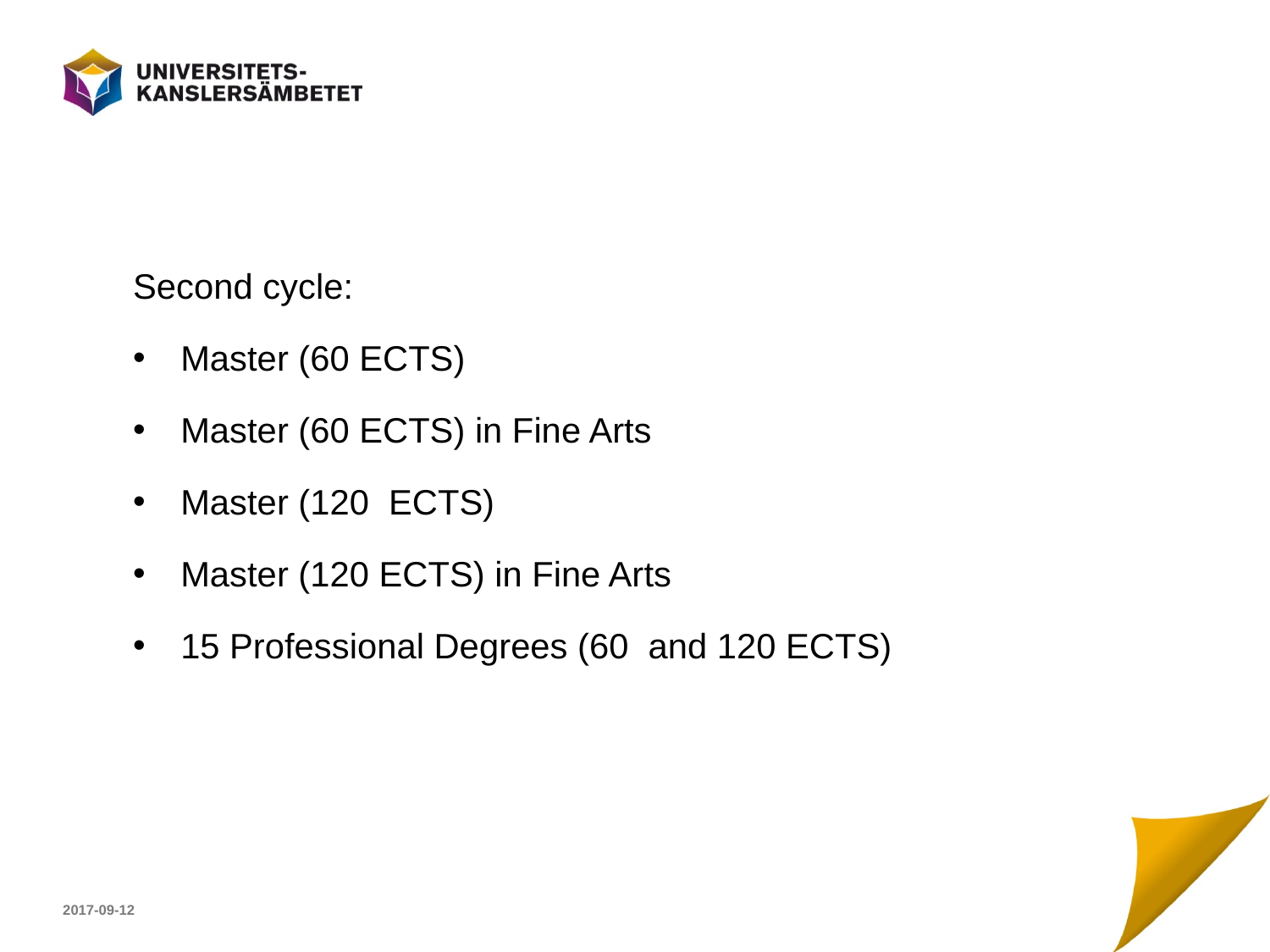

#
Second cycle:
Master (60 ECTS)
Master (60 ECTS) in Fine Arts
Master (120  ECTS)
Master (120 ECTS) in Fine Arts
15 Professional Degrees (60  and 120 ECTS)

2017-09-12